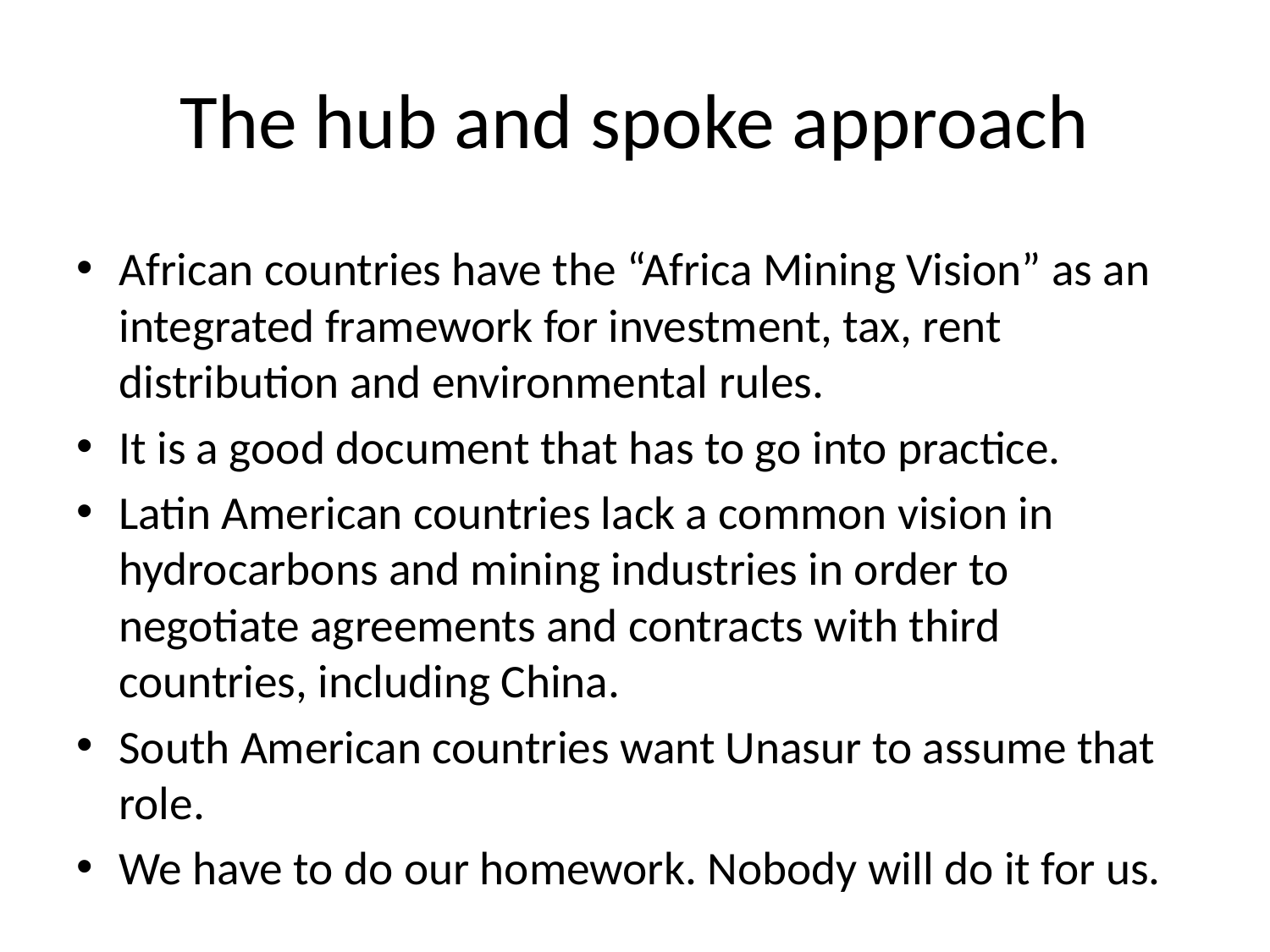

# The hub and spoke approach
African countries have the “Africa Mining Vision” as an integrated framework for investment, tax, rent distribution and environmental rules.
It is a good document that has to go into practice.
Latin American countries lack a common vision in hydrocarbons and mining industries in order to negotiate agreements and contracts with third countries, including China.
South American countries want Unasur to assume that role.
We have to do our homework. Nobody will do it for us.